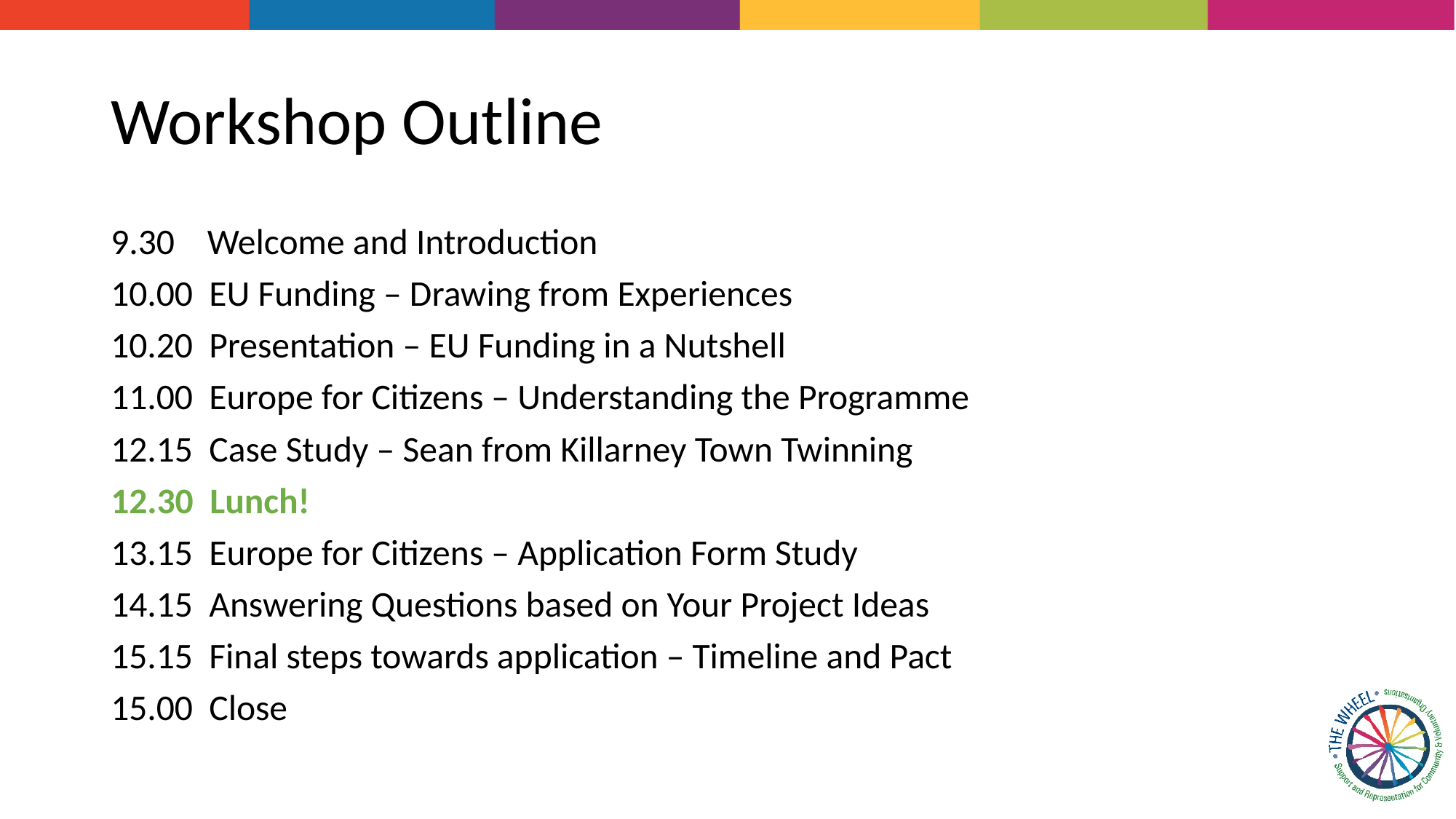

# Workshop Outline
9.30    Welcome and Introduction
10.00  EU Funding – Drawing from Experiences
10.20  Presentation – EU Funding in a Nutshell
11.00  Europe for Citizens – Understanding the Programme
12.15  Case Study – Sean from Killarney Town Twinning
12.30  Lunch!
13.15  Europe for Citizens – Application Form Study
14.15  Answering Questions based on Your Project Ideas
15.15  Final steps towards application – Timeline and Pact
15.00  Close